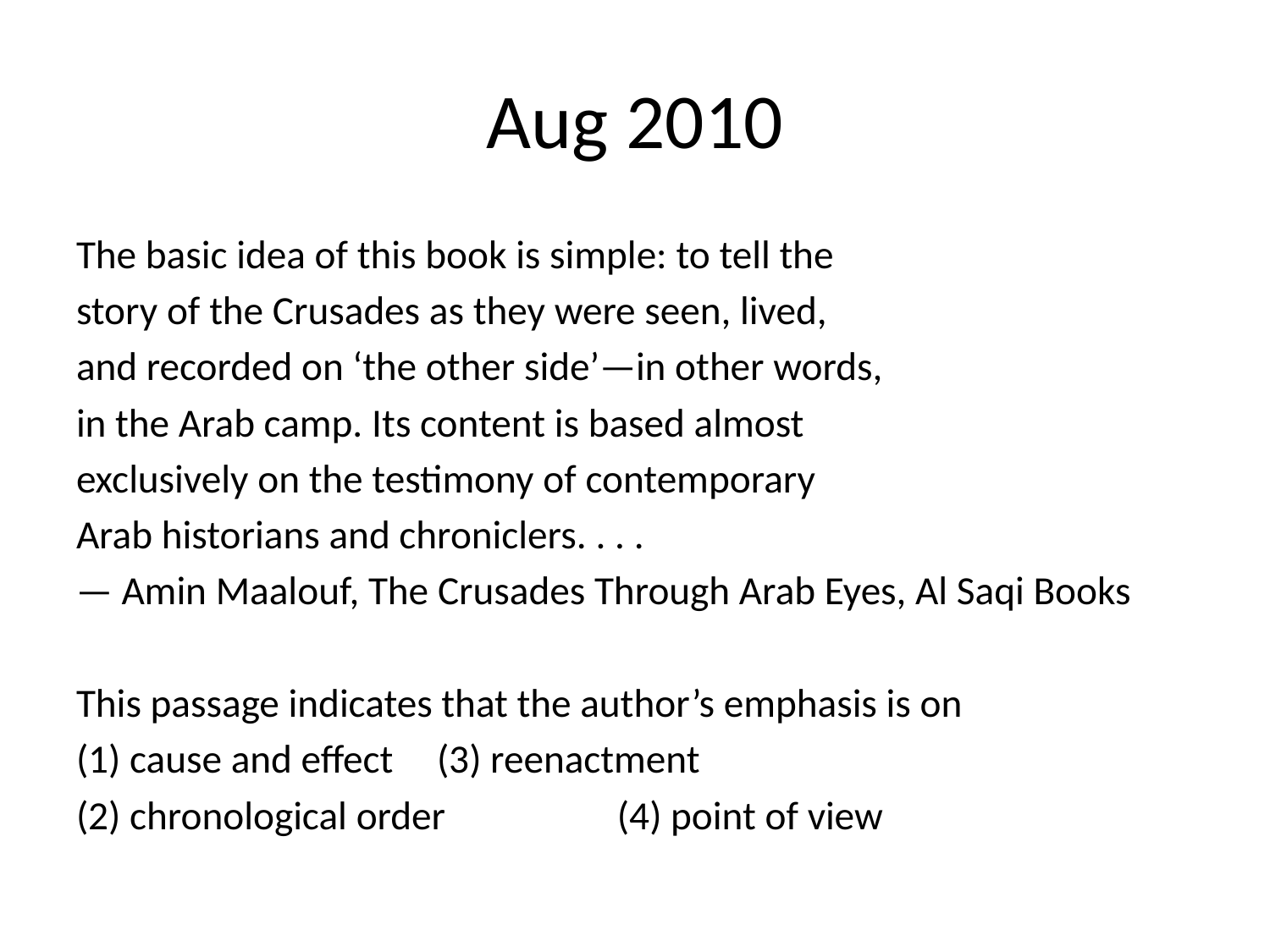

# Aug 2010
The basic idea of this book is simple: to tell the
story of the Crusades as they were seen, lived,
and recorded on ‘the other side’—in other words,
in the Arab camp. Its content is based almost
exclusively on the testimony of contemporary
Arab historians and chroniclers. . . .
— Amin Maalouf, The Crusades Through Arab Eyes, Al Saqi Books

This passage indicates that the author’s emphasis is on
(1) cause and effect 			(3) reenactment
(2) chronological order 			(4) point of view